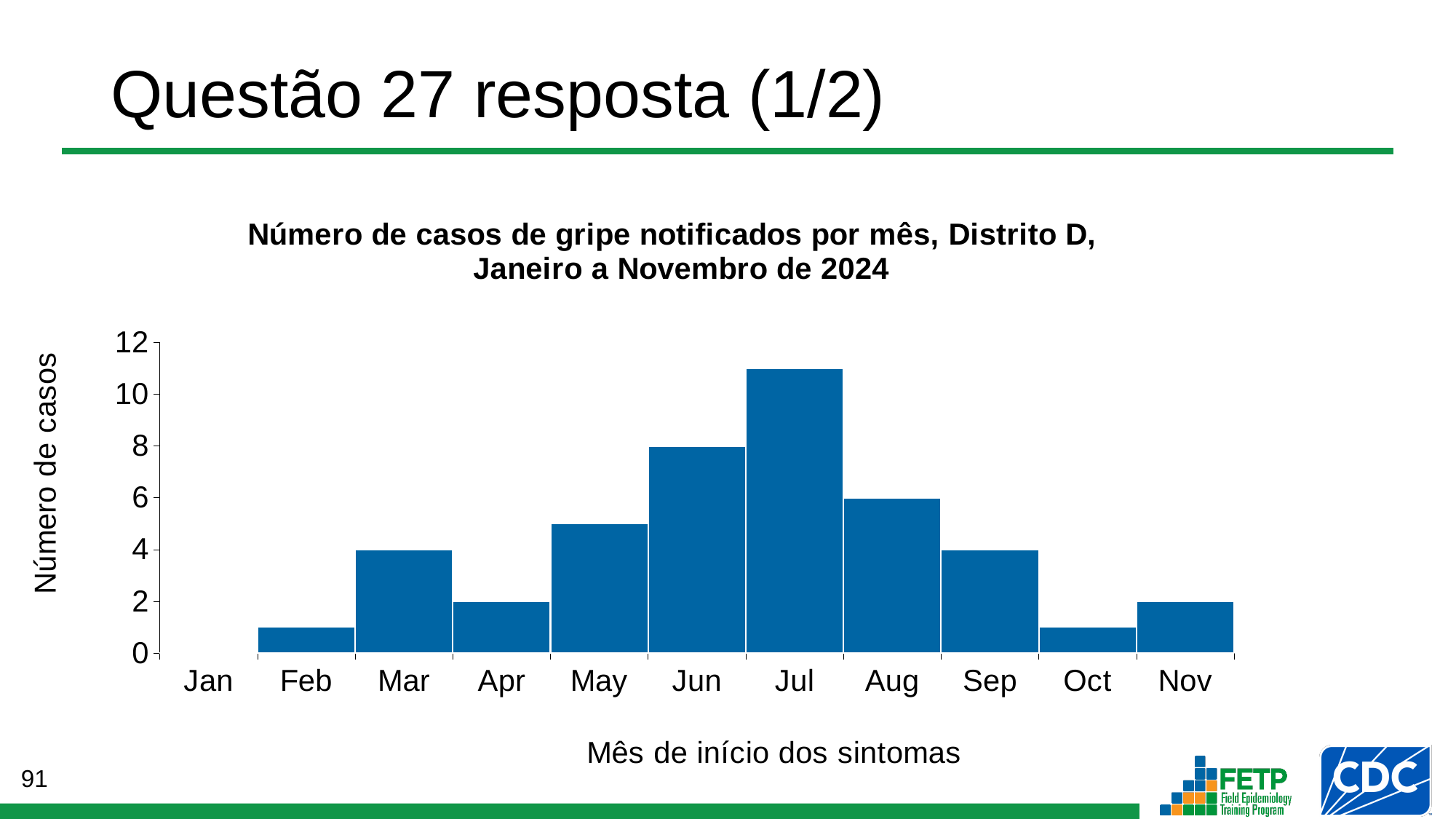

# Questão 27 resposta (1/2)

### Chart: Número de casos de gripe notificados por mês, Distrito D,
 Janeiro a Novembro de 2024

| Category | East |
|---|---|
| Jan | 0.0 |
| Feb | 1.0 |
| Mar | 4.0 |
| Apr | 2.0 |
| May | 5.0 |
| Jun | 8.0 |
| Jul | 11.0 |
| Aug | 6.0 |
| Sep | 4.0 |
| Oct | 1.0 |
| Nov | 2.0 |